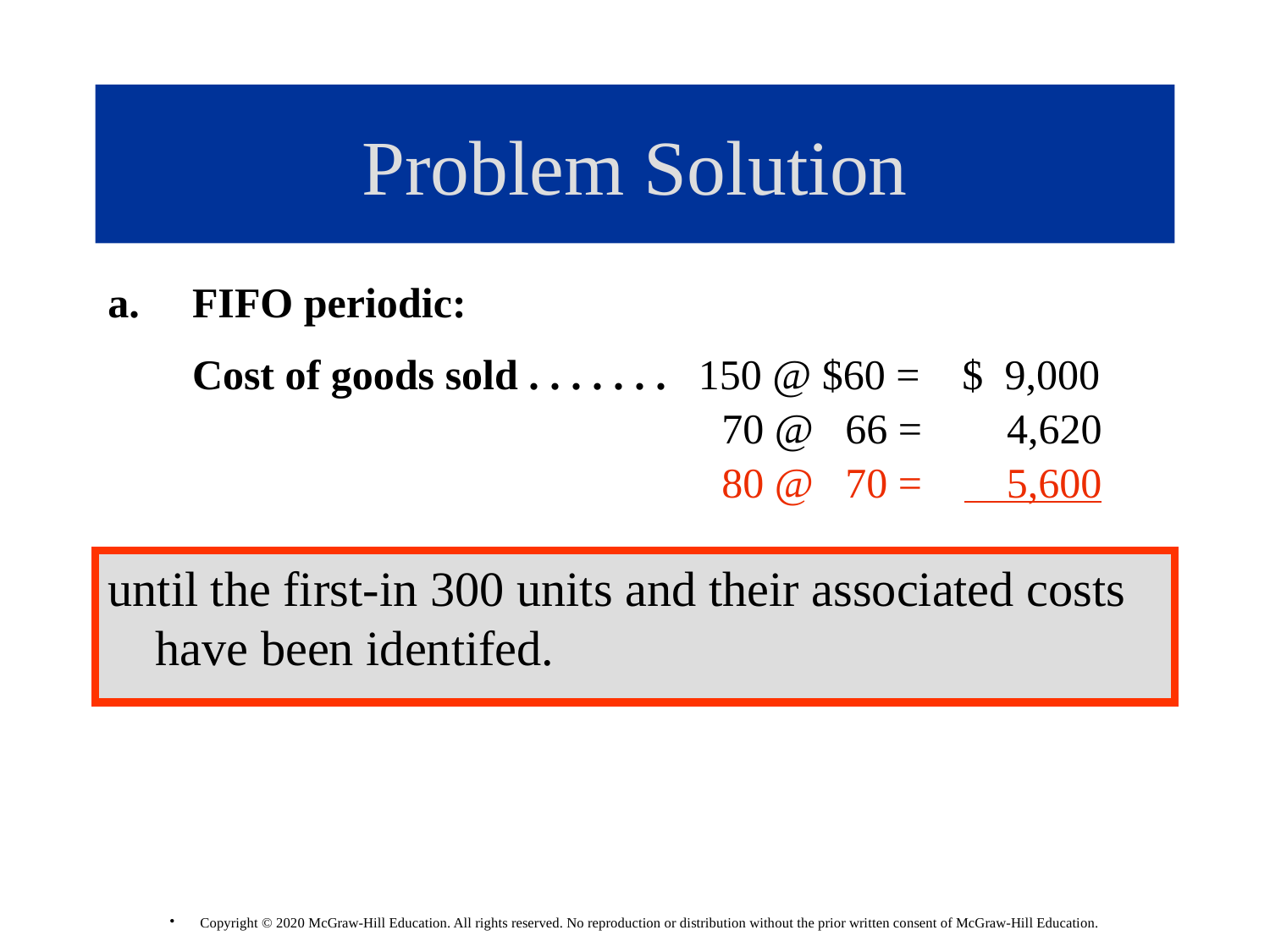

# Problem Solution

FIFO periodic:

        Cost of goods sold . . . . . . .   150 @ $60 =    $  9,000
                                                          70 @   66 =        4,620
                                                          80 @   70 =        5,600

until the first-in 300 units and their associated costs have been identifed.